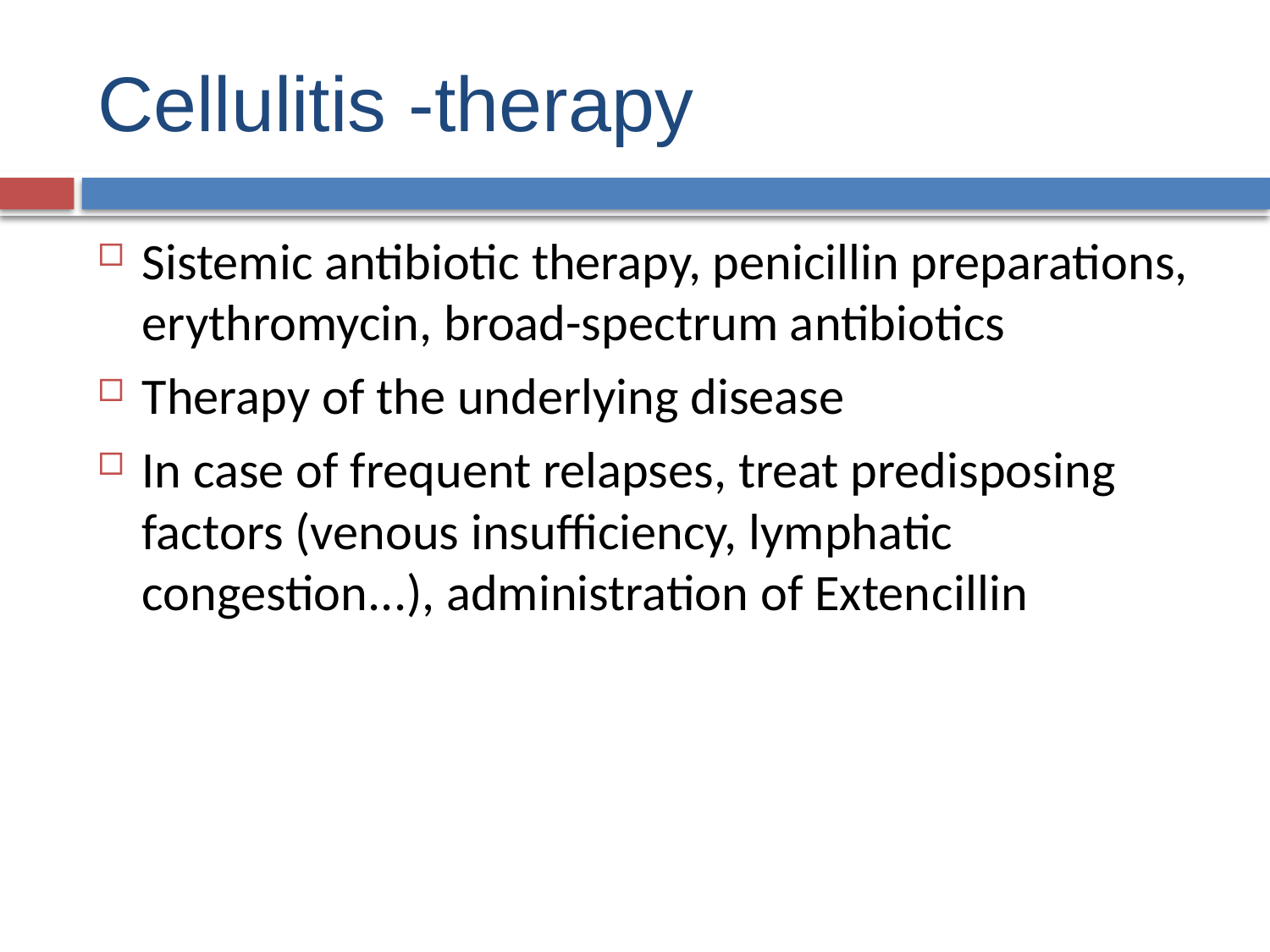

# Cellulitis -therapy
Sistemic antibiotic therapy, penicillin preparations, erythromycin, broad-spectrum antibiotics
Therapy of the underlying disease
In case of frequent relapses, treat predisposing factors (venous insufficiency, lymphatic congestion...), administration of Extencillin